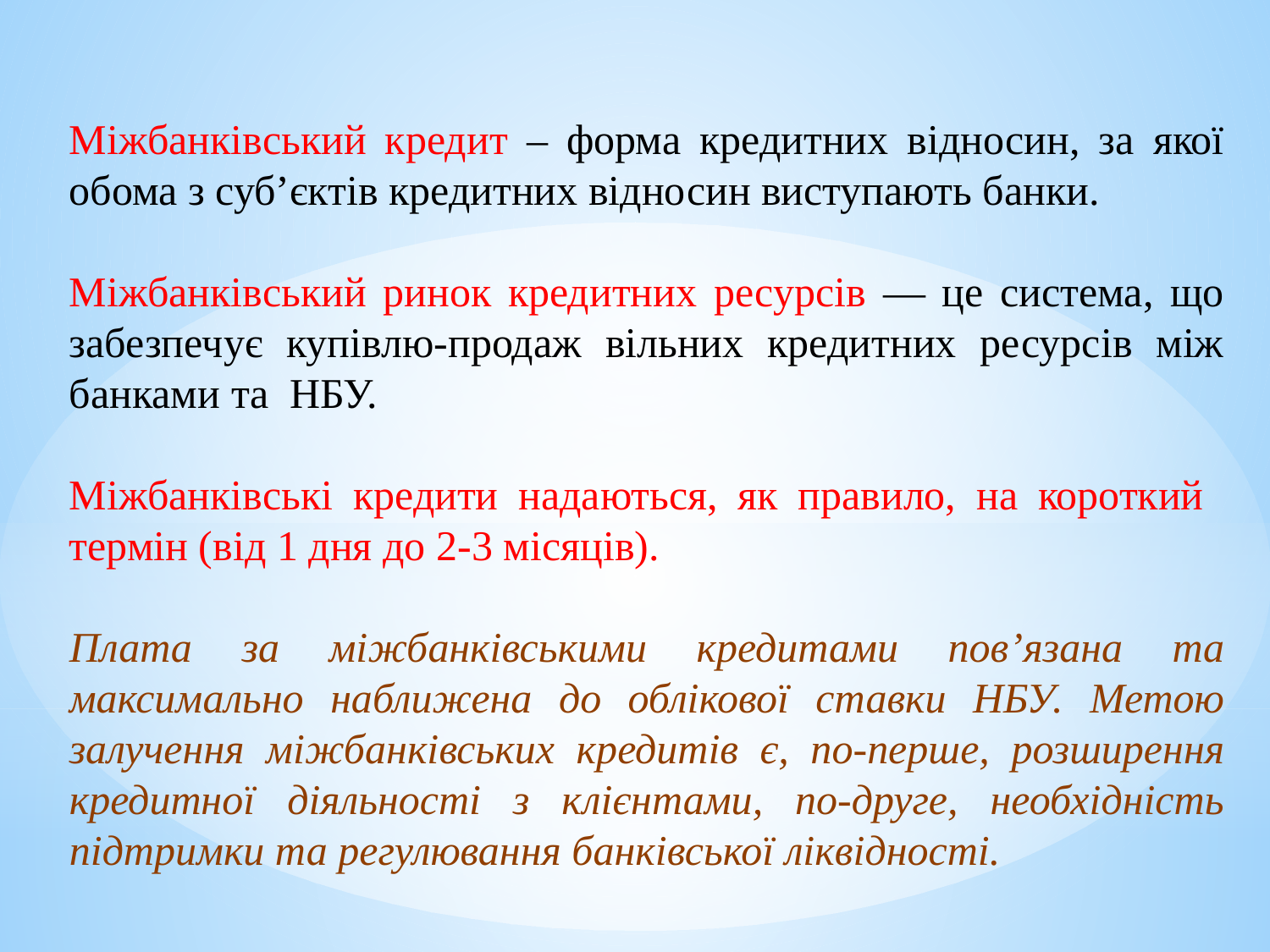

Міжбанківський кредит – форма кредитних відносин, за якої обома з суб’єктів кредитних відносин виступають банки.

Міжбанківський ринок кредитних ресурсів — це система, що забезпечує купівлю-продаж вільних кредитних ресурсів між банками та  НБУ.

Міжбанківські кредити надаються, як правило, на короткий  термін (від 1 дня до 2-3 місяців).

Плата за міжбанківськими кредитами пов’язана та максимально наближена до облікової ставки НБУ. Метою залучення міжбан­ківських кредитів є, по-перше, розширення кредитної діяльності з клієнтами, по-друге, необхідність підтримки та регулювання банків­ської ліквідності.